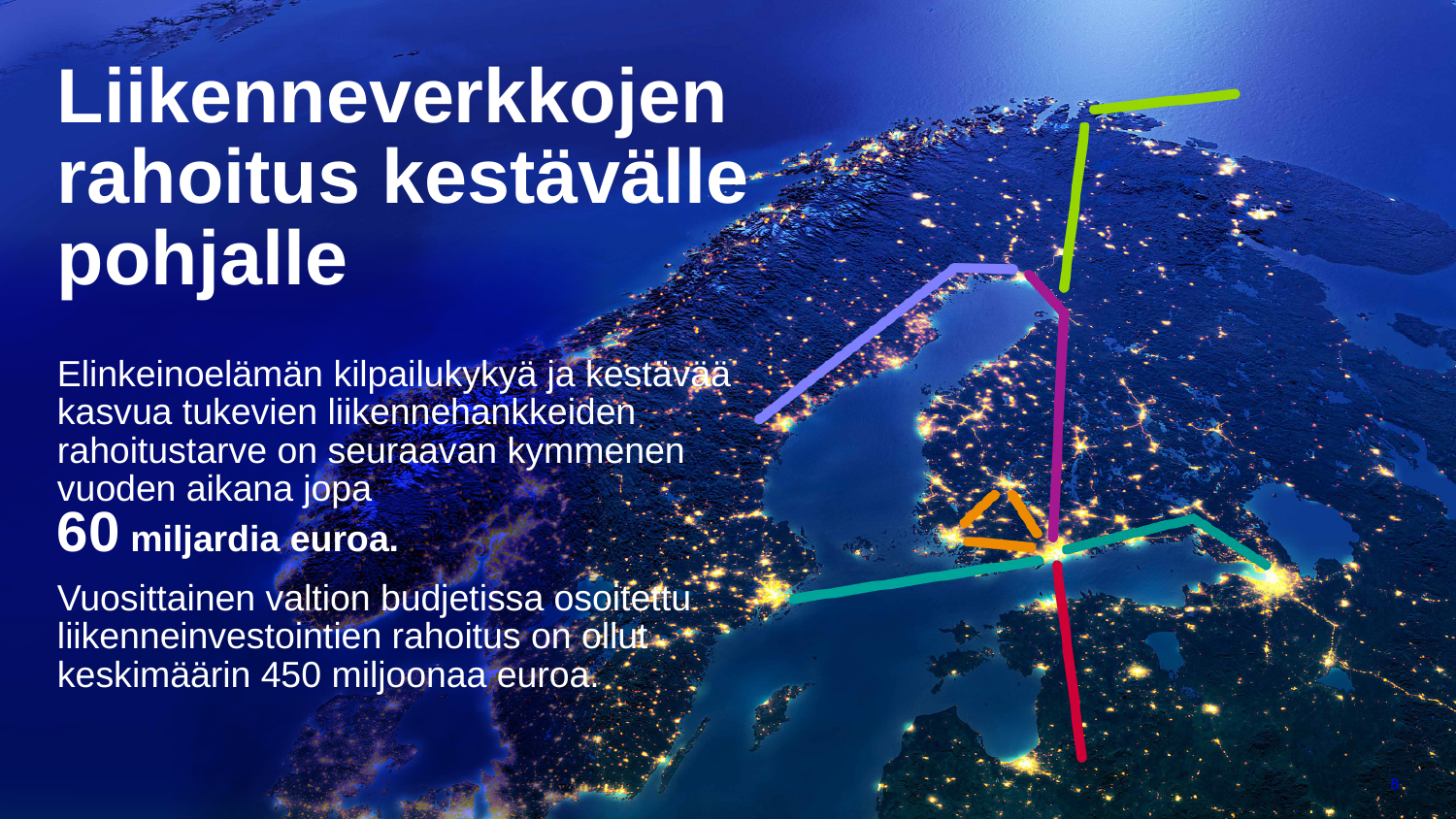

Liikenneverkkojen rahoitus kestävälle pohjalle
Elinkeinoelämän kilpailukykyä ja kestävää kasvua tukevien liikennehankkeiden rahoitustarve on seuraavan kymmenen vuoden aikana jopa
60 miljardia euroa.
Vuosittainen valtion budjetissa osoitettu liikenneinvestointien rahoitus on ollut keskimäärin 450 miljoonaa euroa.
8